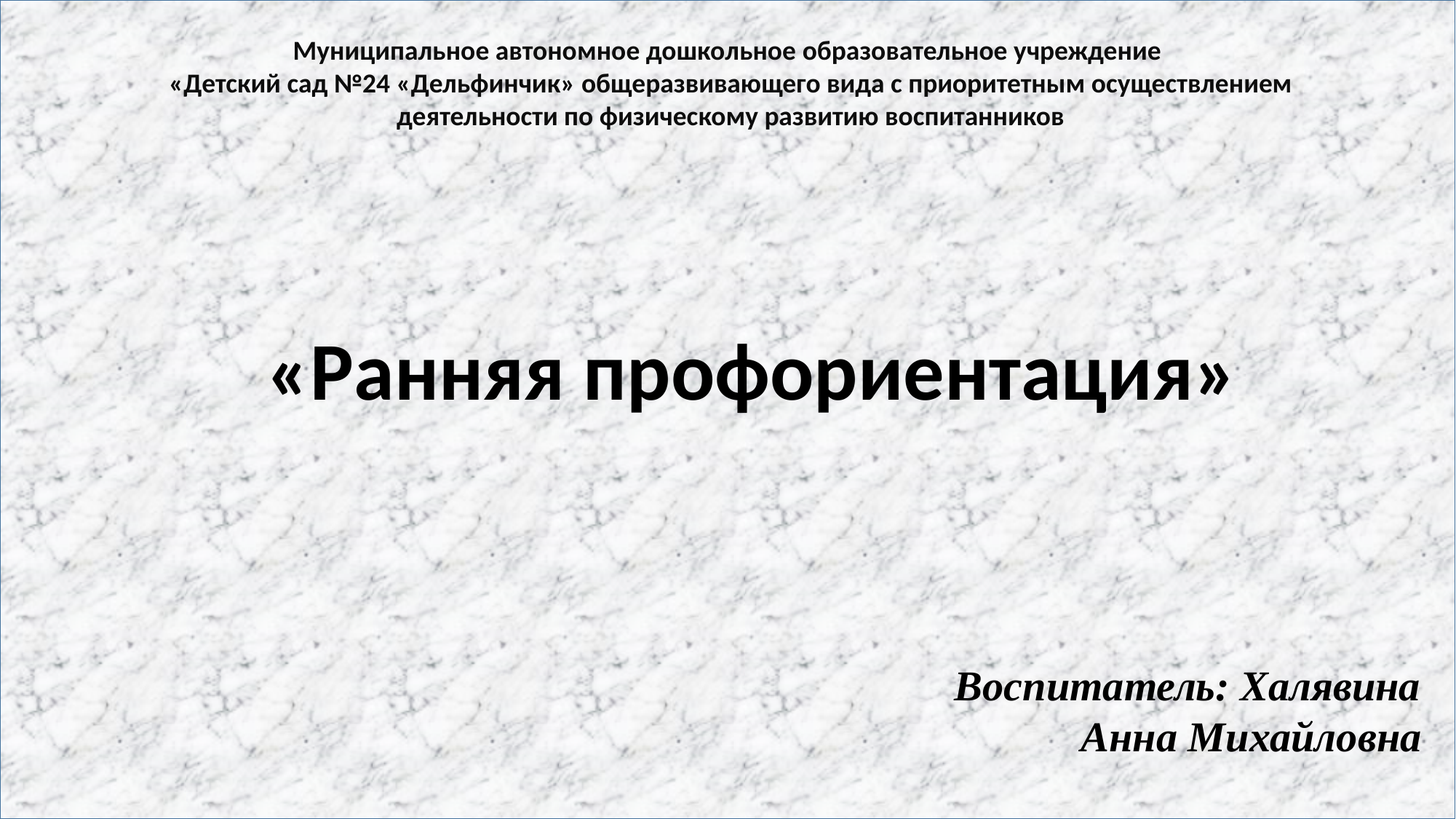

Муниципальное автономное дошкольное образовательное учреждение
 «Детский сад №24 «Дельфинчик» общеразвивающего вида с приоритетным осуществлением
 деятельности по физическому развитию воспитанников

«Ранняя профориентация»
Воспитатель: Халявина
            Анна Михайловна